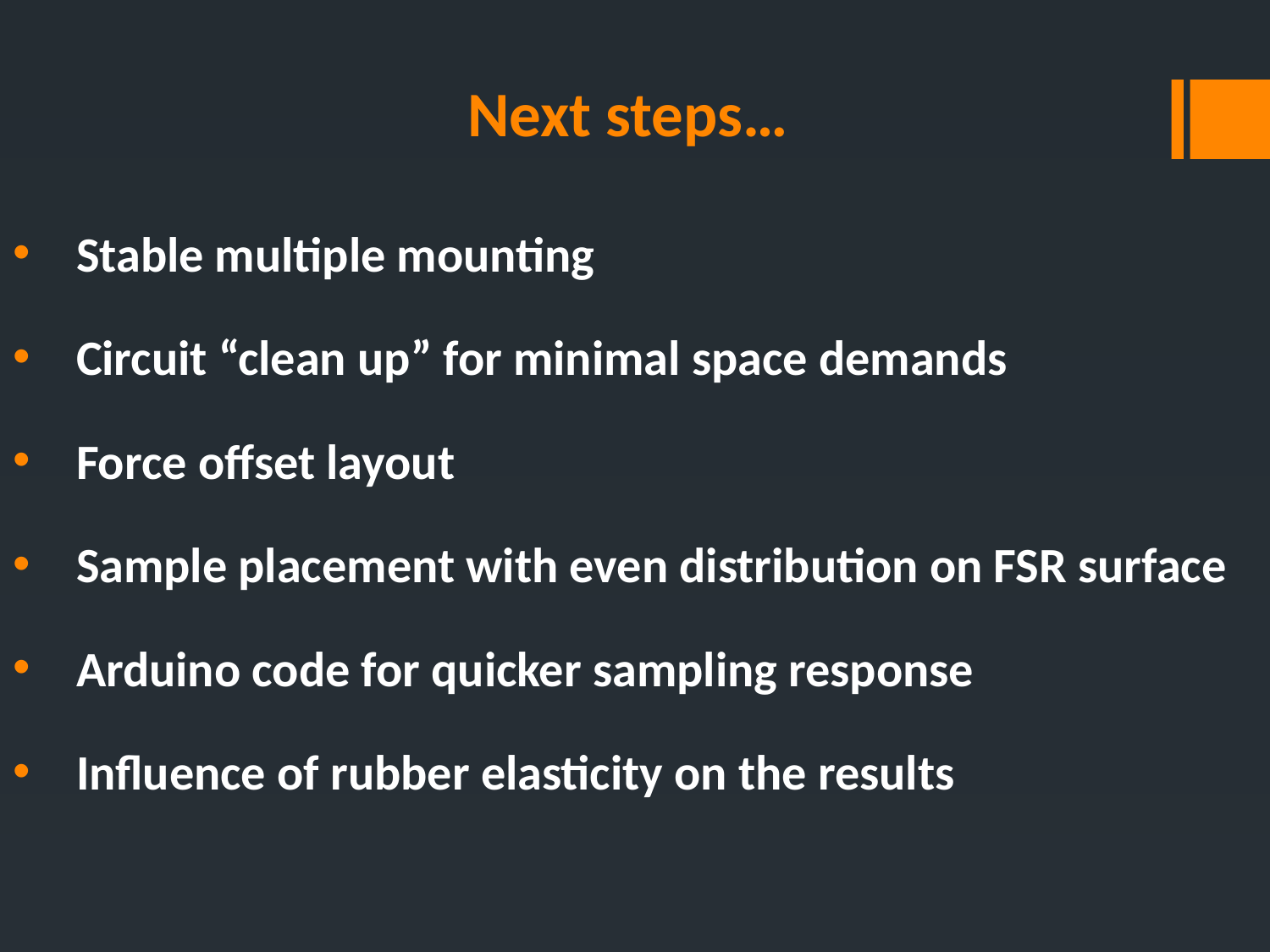

# Next steps…
Stable multiple mounting

Circuit “clean up” for minimal space demands

Force offset layout

Sample placement with even distribution on FSR surface

Arduino code for quicker sampling response

Influence of rubber elasticity on the results